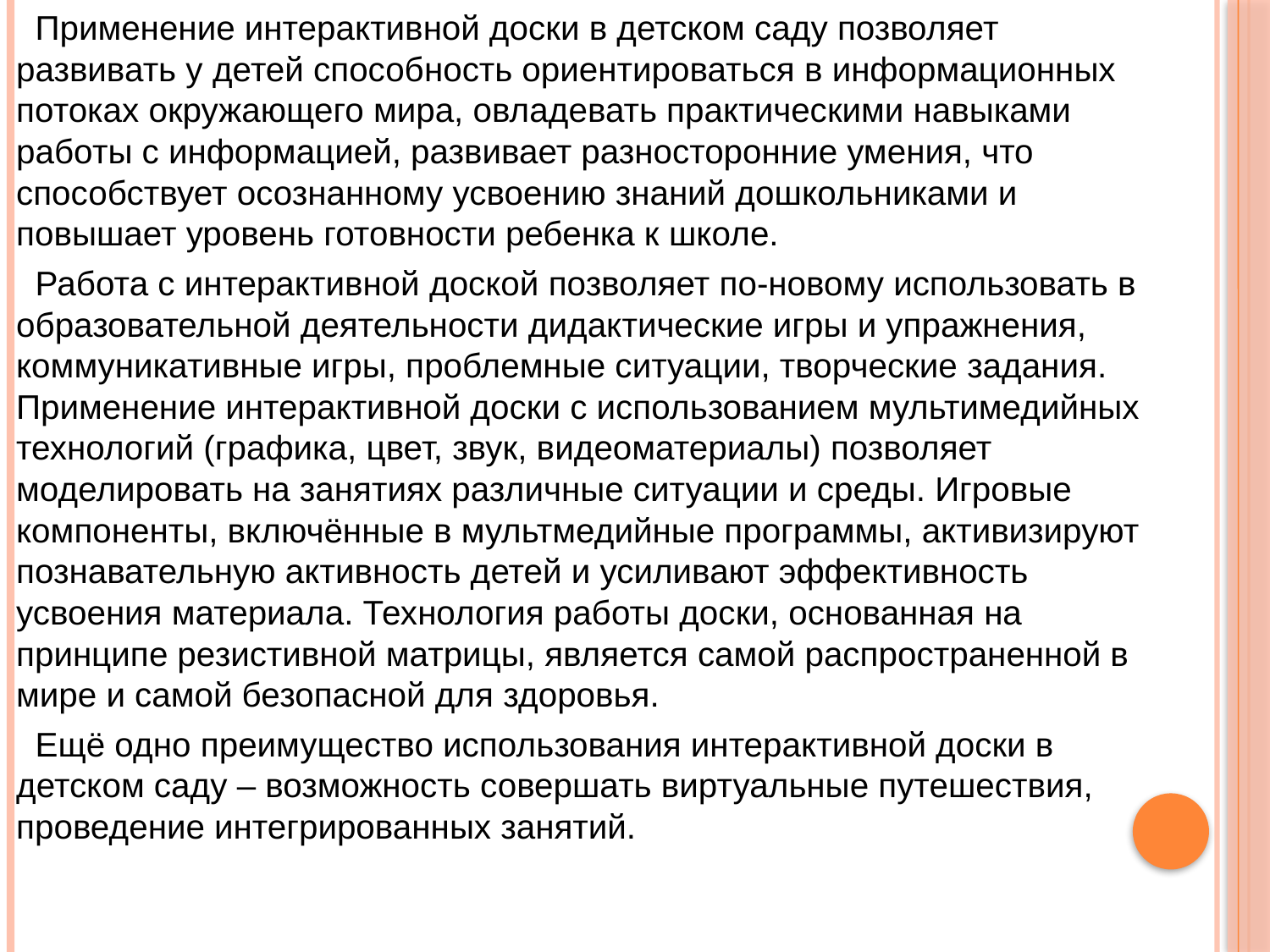

Применение интерактивной доски в детском саду позволяет развивать у детей способность ориентироваться в информационных потоках окружающего мира, овладевать практическими навыками работы с информацией, развивает разносторонние умения, что способствует осознанному усвоению знаний дошкольниками и повышает уровень готовности ребенка к школе.
  Работа с интерактивной доской позволяет по-новому использовать в образовательной деятельности дидактические игры и упражнения, коммуникативные игры, проблемные ситуации, творческие задания. Применение интерактивной доски с использованием мультимедийных технологий (графика, цвет, звук, видеоматериалы) позволяет  моделировать на занятиях различные ситуации и среды. Игровые компоненты, включённые в мультмедийные программы, активизируют познавательную активность детей и усиливают эффективность усвоения материала. Технология работы доски, основанная на принципе резистивной матрицы, является самой распространенной в мире и самой безопасной для здоровья.
  Ещё одно преимущество использования интерактивной доски в детском саду – возможность совершать виртуальные путешествия, проведение интегрированных занятий.